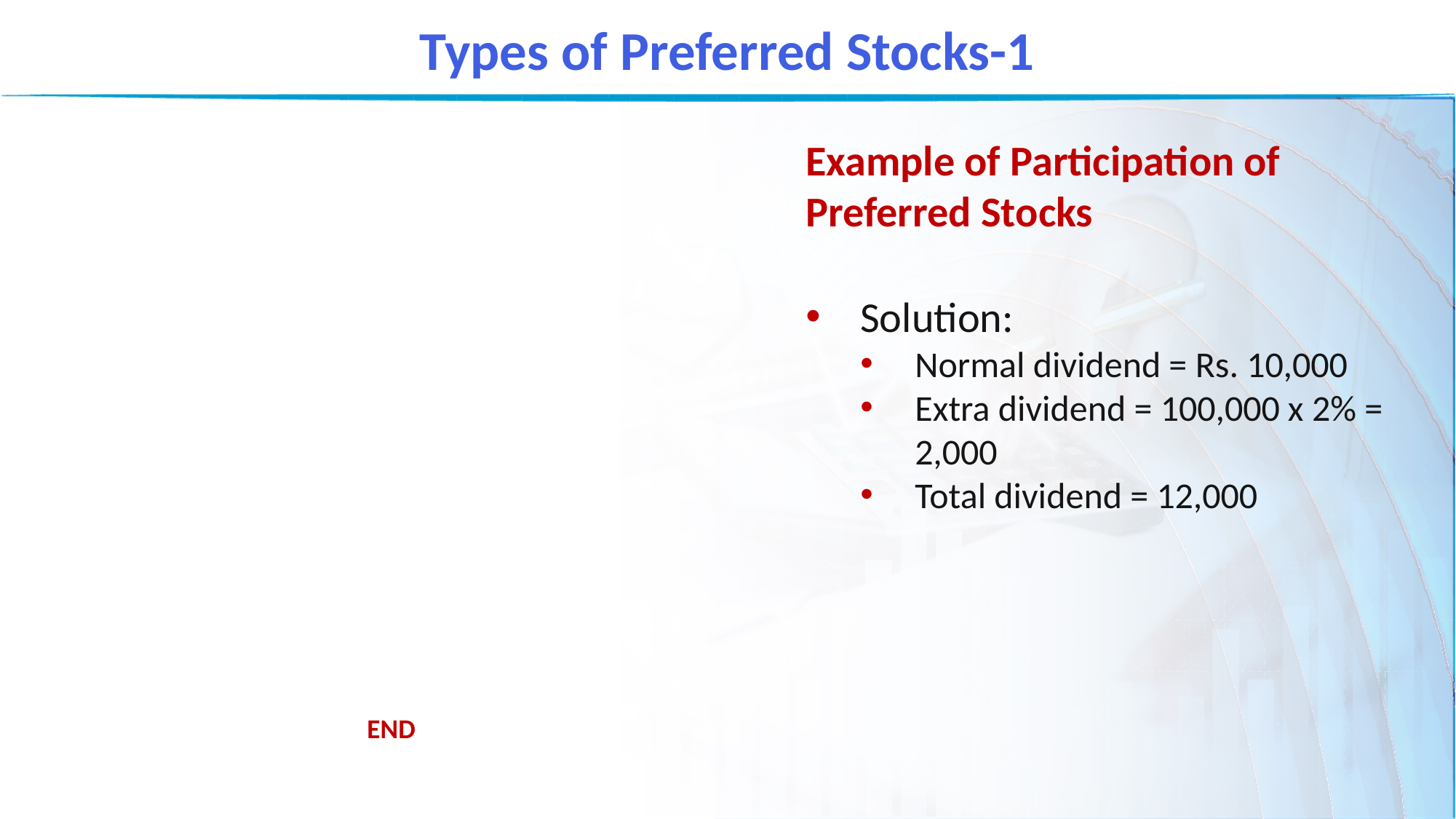

Types of Preferred Stocks-1
Example of Participation of Preferred Stocks

Solution:
Normal dividend = Rs. 10,000
Extra dividend = 100,000 x 2% = 2,000
Total dividend = 12,000
END